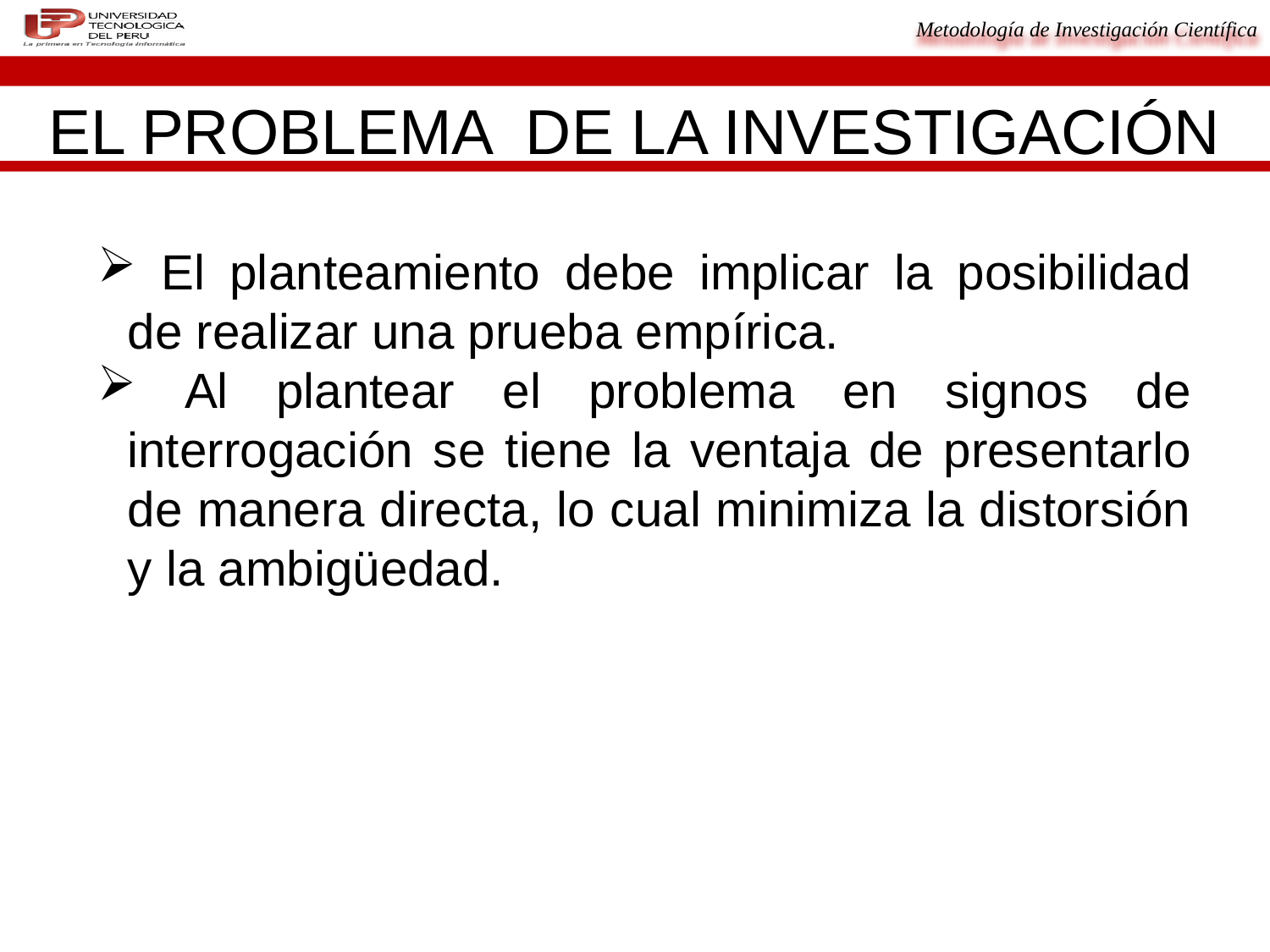

EL PROBLEMA  DE LA INVESTIGACIÓN
 El planteamiento debe implicar la posibilidad de realizar una prueba empírica.
 Al plantear el problema en signos de interrogación se tiene la ventaja de presentarlo de manera directa, lo cual minimiza la distorsión y la ambigüedad.